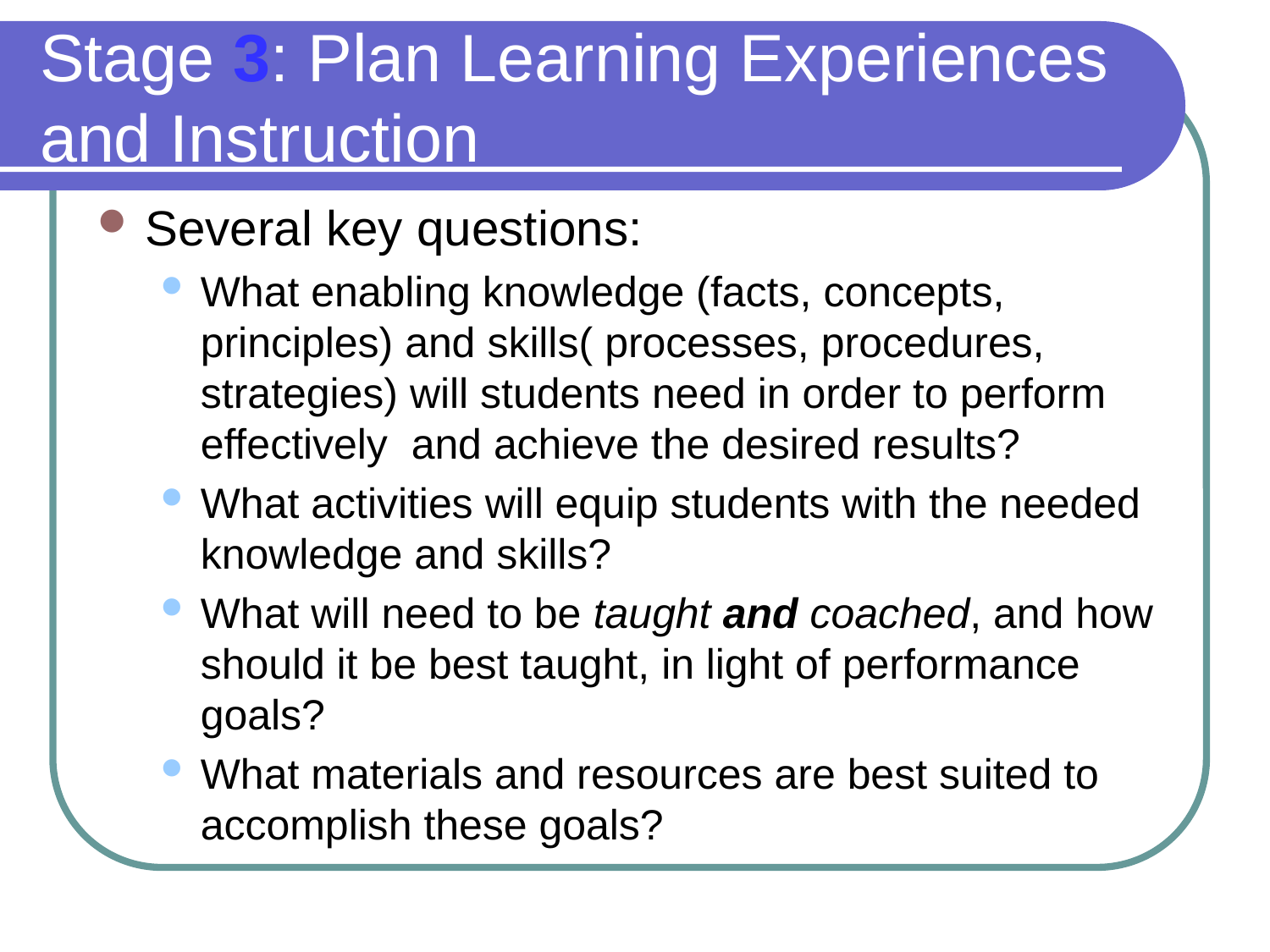

# Stage 3: Plan Learning Experiences and Instruction
Several key questions:
What enabling knowledge (facts, concepts, principles) and skills( processes, procedures, strategies) will students need in order to perform effectively  and achieve the desired results?
What activities will equip students with the needed knowledge and skills?
What will need to be taught and coached, and how should it be best taught, in light of performance goals?
What materials and resources are best suited to accomplish these goals?